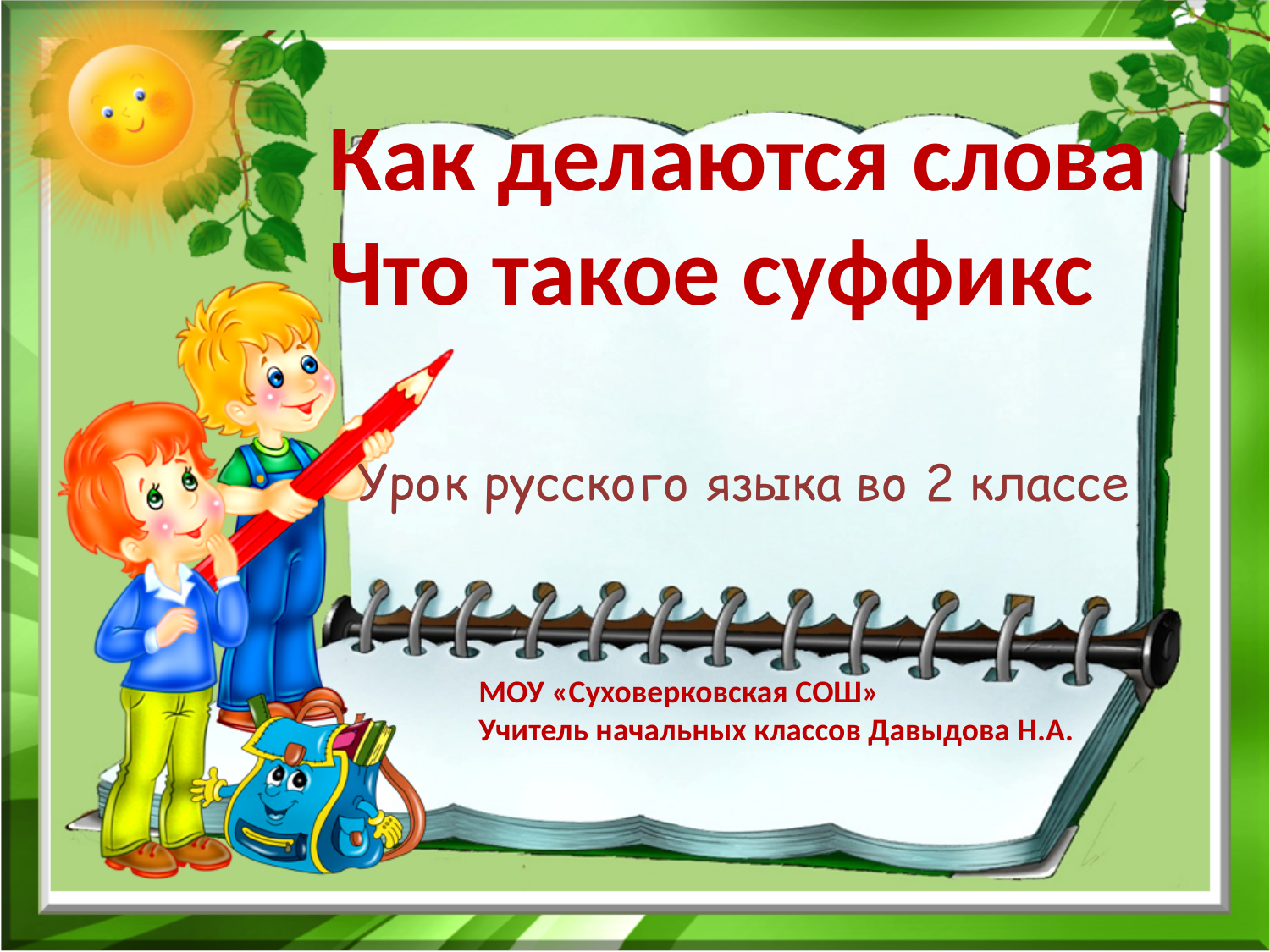

Как делаются слова
     Что такое суффикс

               Урок русского языка во 2 классе

МОУ «Суховерковская СОШ»
Учитель начальных классов Давыдова Н.А.